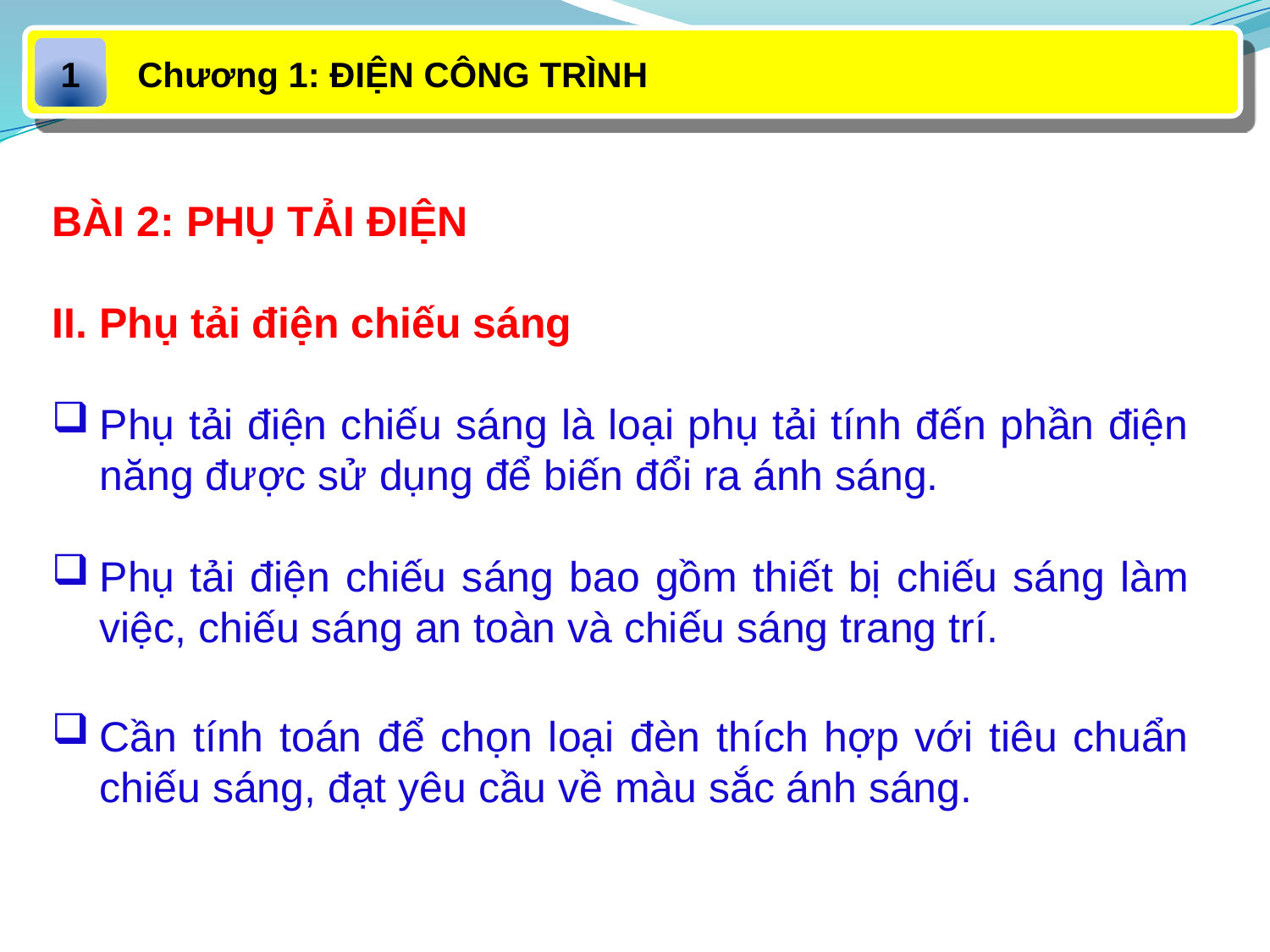

Chương 1: ĐIỆN CÔNG TRÌNH
1

BÀI 2: PHỤ TẢI ĐIỆN

II. Phụ tải điện chiếu sáng

Phụ tải điện chiếu sáng là loại phụ tải tính đến phần điện năng được sử dụng để biến đổi ra ánh sáng.

Phụ tải điện chiếu sáng bao gồm thiết bị chiếu sáng làm việc, chiếu sáng an toàn và chiếu sáng trang trí.

Cần tính toán để chọn loại đèn thích hợp với tiêu chuẩn chiếu sáng, đạt yêu cầu về màu sắc ánh sáng.